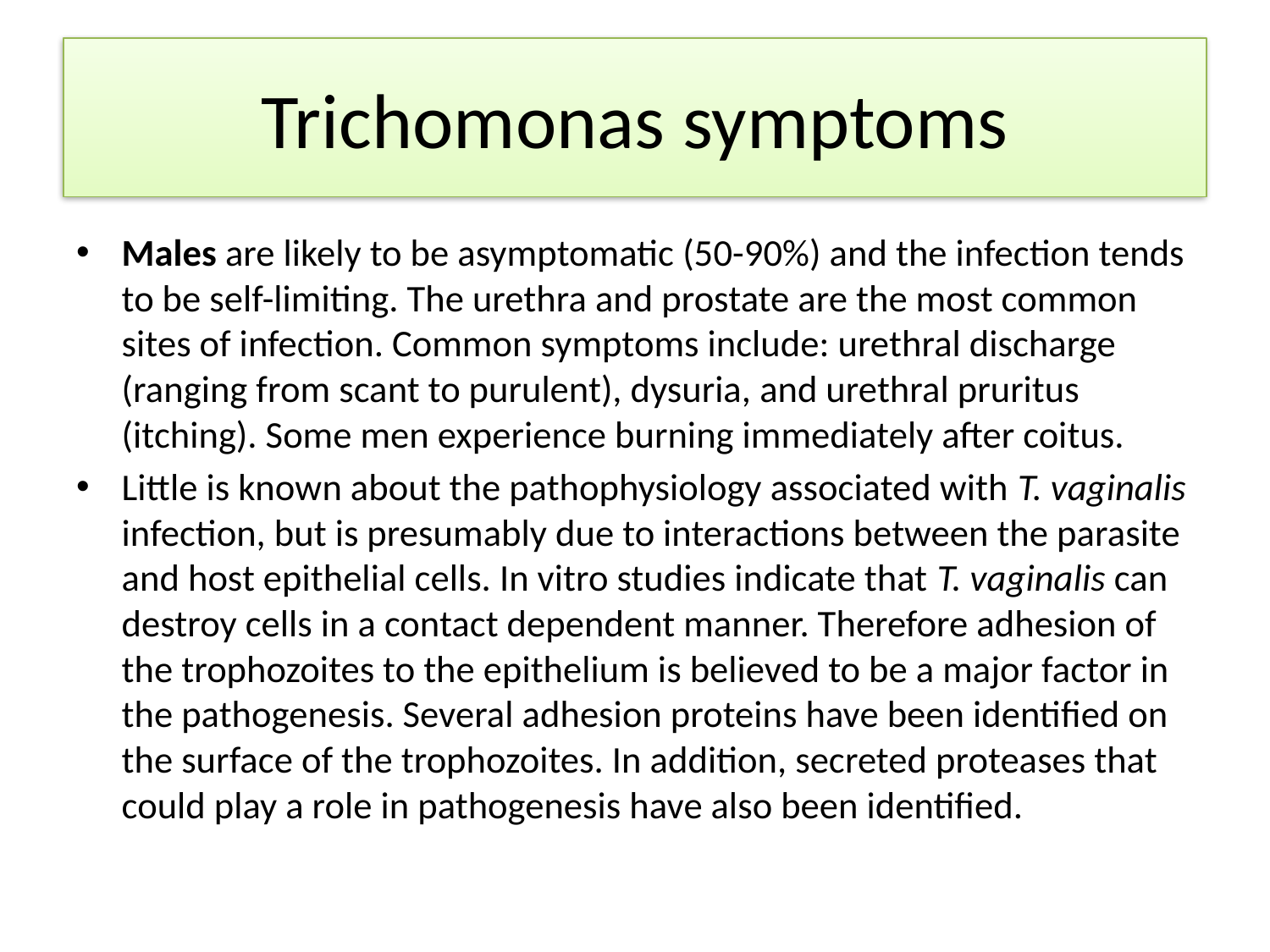

# Trichomonas symptoms
Males are likely to be asymptomatic (50-90%) and the infection tends to be self-limiting. The urethra and prostate are the most common sites of infection. Common symptoms include: urethral discharge (ranging from scant to purulent), dysuria, and urethral pruritus (itching). Some men experience burning immediately after coitus.
Little is known about the pathophysiology associated with T. vaginalis infection, but is presumably due to interactions between the parasite and host epithelial cells. In vitro studies indicate that T. vaginalis can destroy cells in a contact dependent manner. Therefore adhesion of the trophozoites to the epithelium is believed to be a major factor in the pathogenesis. Several adhesion proteins have been identified on the surface of the trophozoites. In addition, secreted proteases that could play a role in pathogenesis have also been identified.